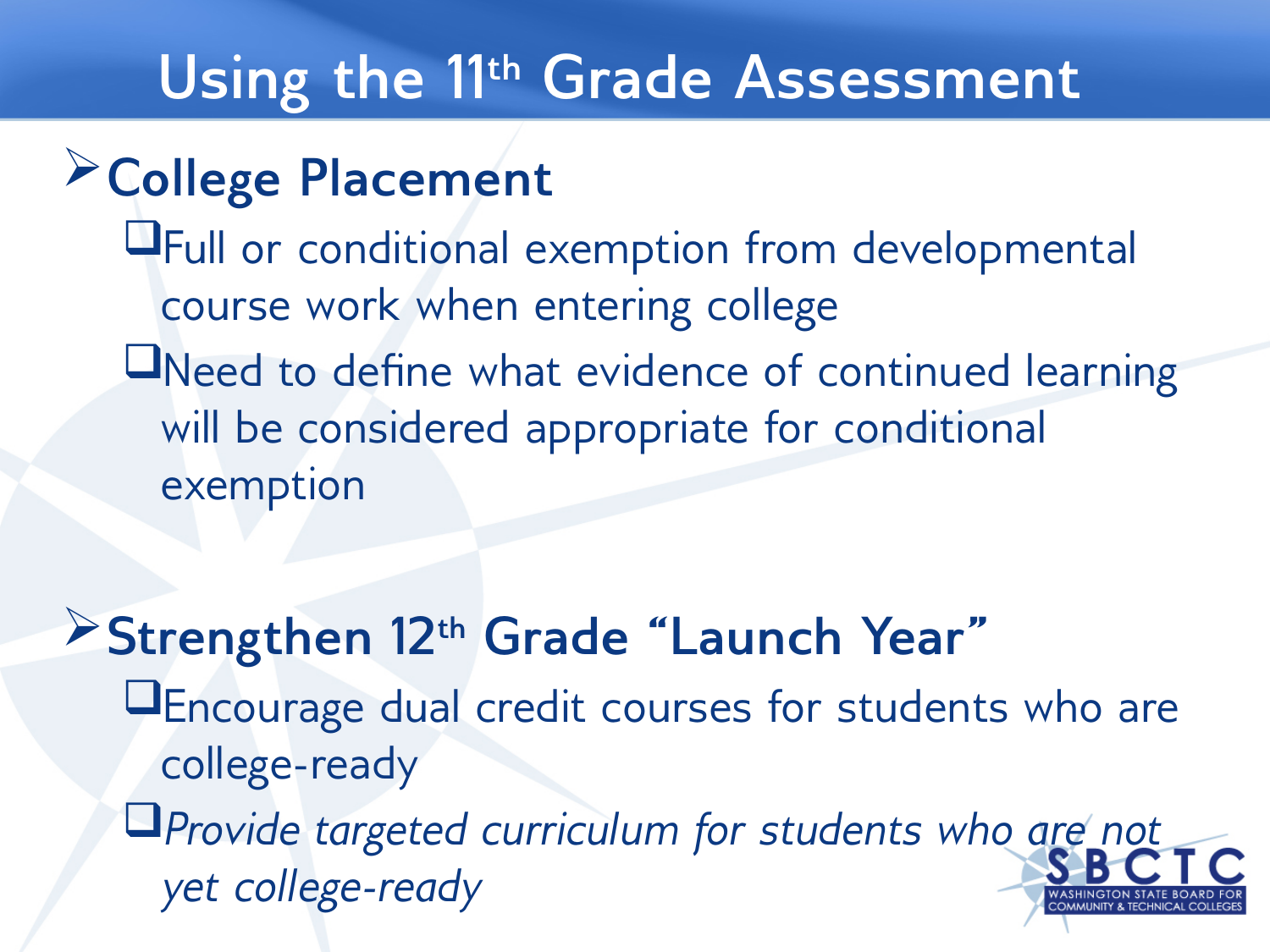

# Using the 11th Grade Assessment
College Placement
Full or conditional exemption from developmental course work when entering college
Need to define what evidence of continued learning will be considered appropriate for conditional exemption

Strengthen 12th Grade “Launch Year”
Encourage dual credit courses for students who are college-ready
Provide targeted curriculum for students who are not yet college-ready